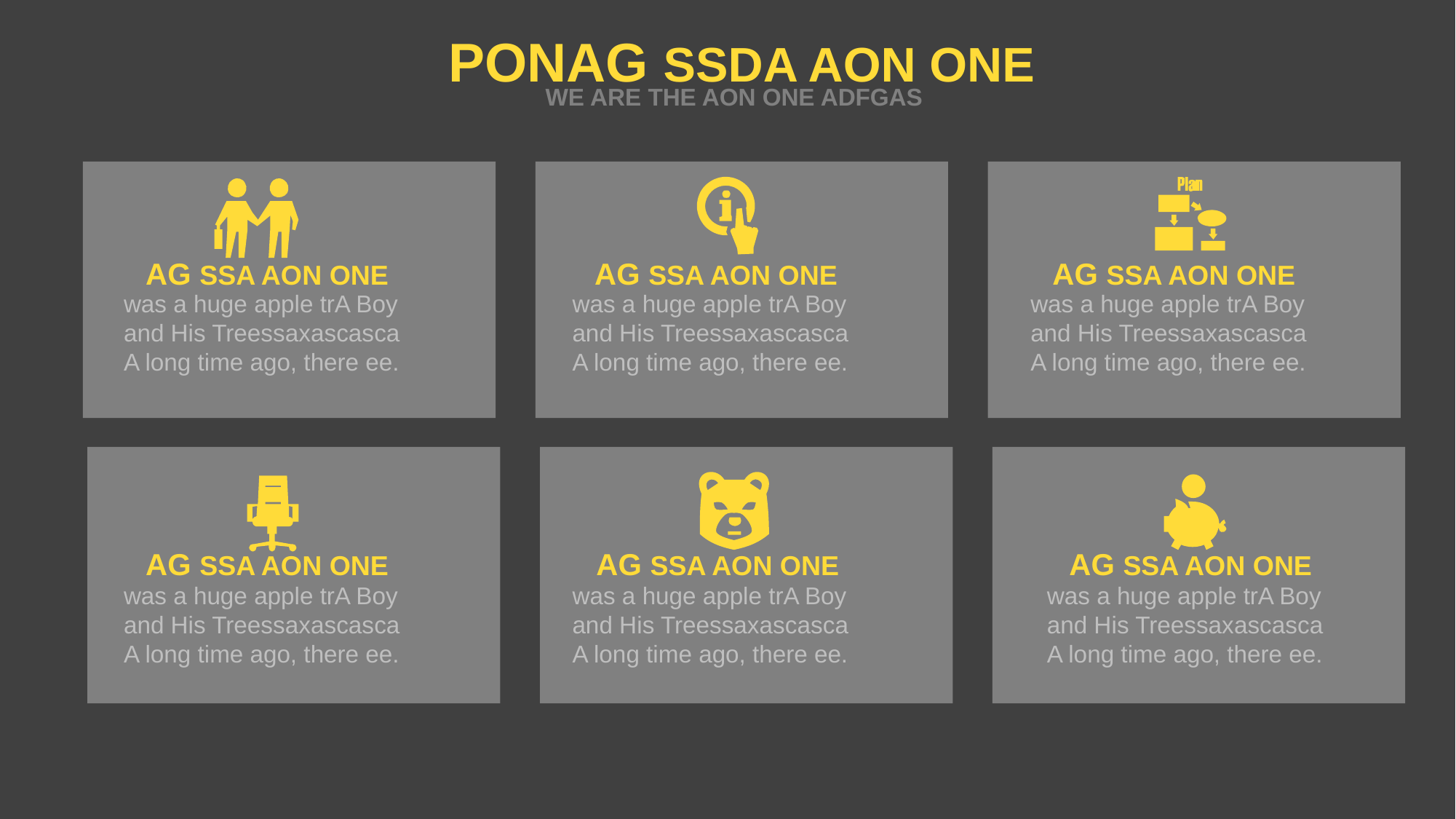

PONAG SSDA AON ONE
WE ARE THE AON ONE ADFGAS

AG SSA AON ONE
AG SSA AON ONE
AG SSA AON ONE
was a huge apple trA Boy and His Treessaxascasca
A long time ago, there ee.
was a huge apple trA Boy and His Treessaxascasca
A long time ago, there ee.
was a huge apple trA Boy and His Treessaxascasca
A long time ago, there ee.

AG SSA AON ONE
AG SSA AON ONE
AG SSA AON ONE
was a huge apple trA Boy and His Treessaxascasca
A long time ago, there ee.
was a huge apple trA Boy and His Treessaxascasca
A long time ago, there ee.
was a huge apple trA Boy and His Treessaxascasca
A long time ago, there ee.